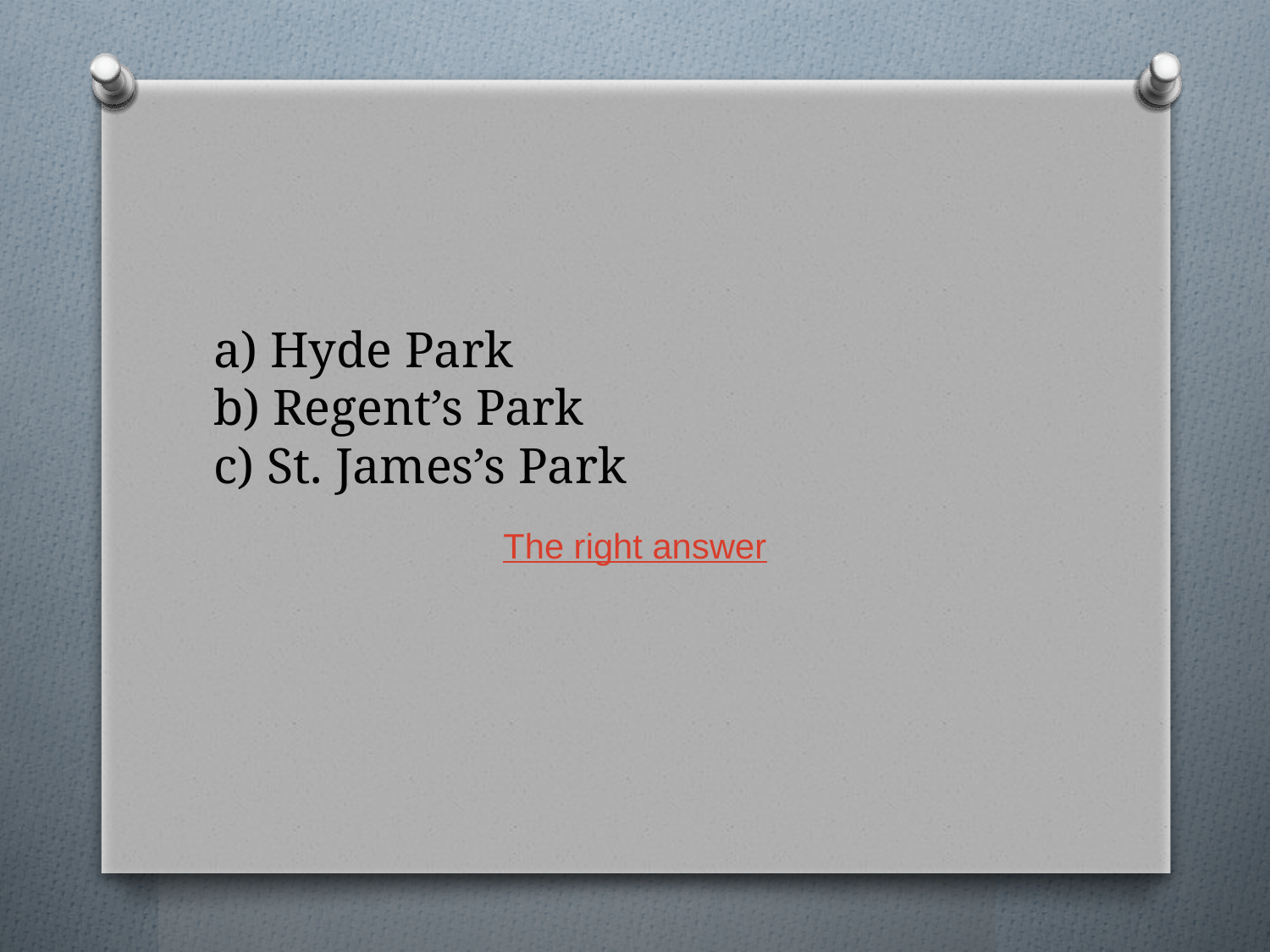

# a) Hyde Park b) Regent’s Park c) St. James’s Park
The right answer